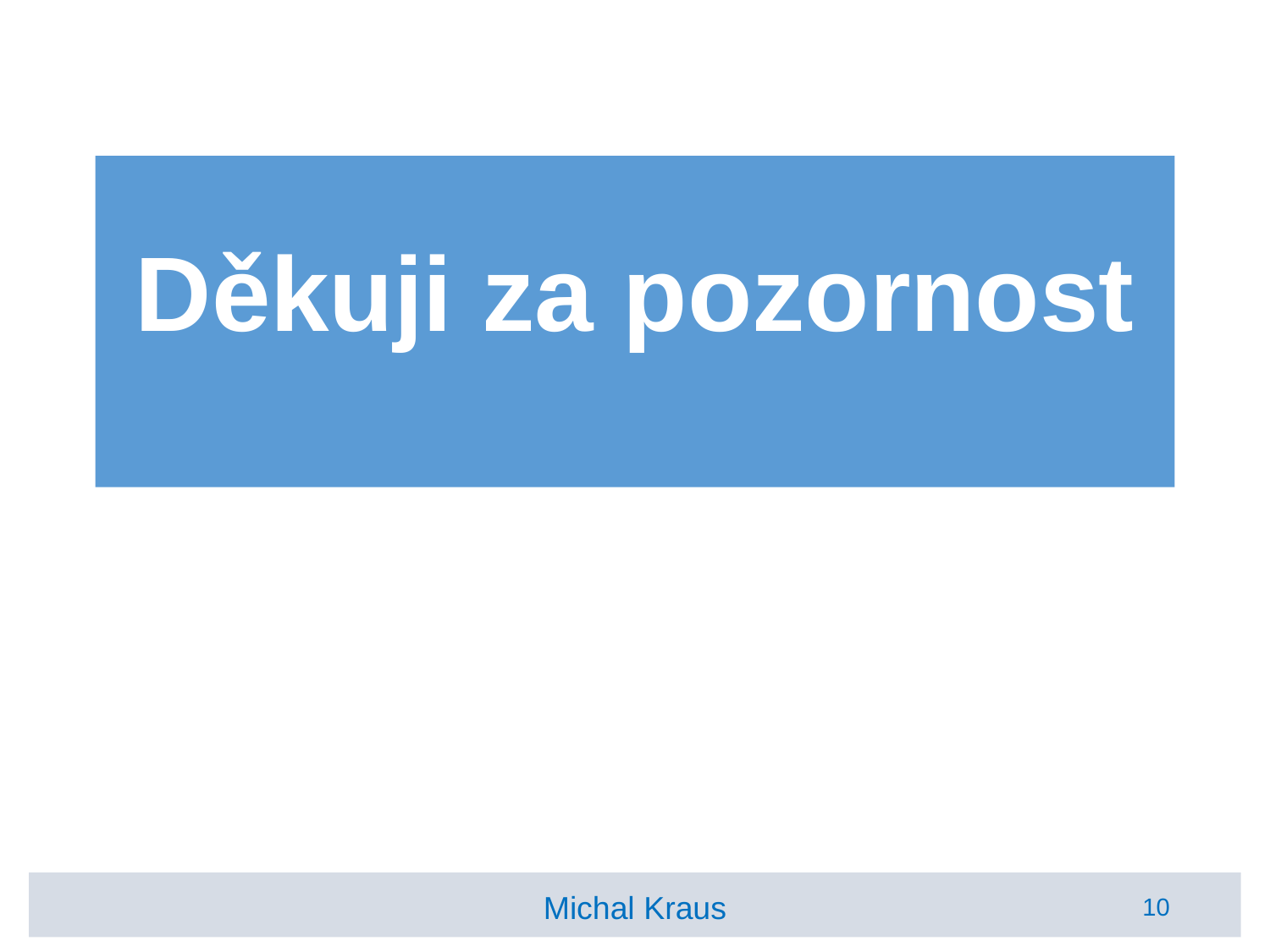

# Děkuji za pozornost
Michal Kraus
10